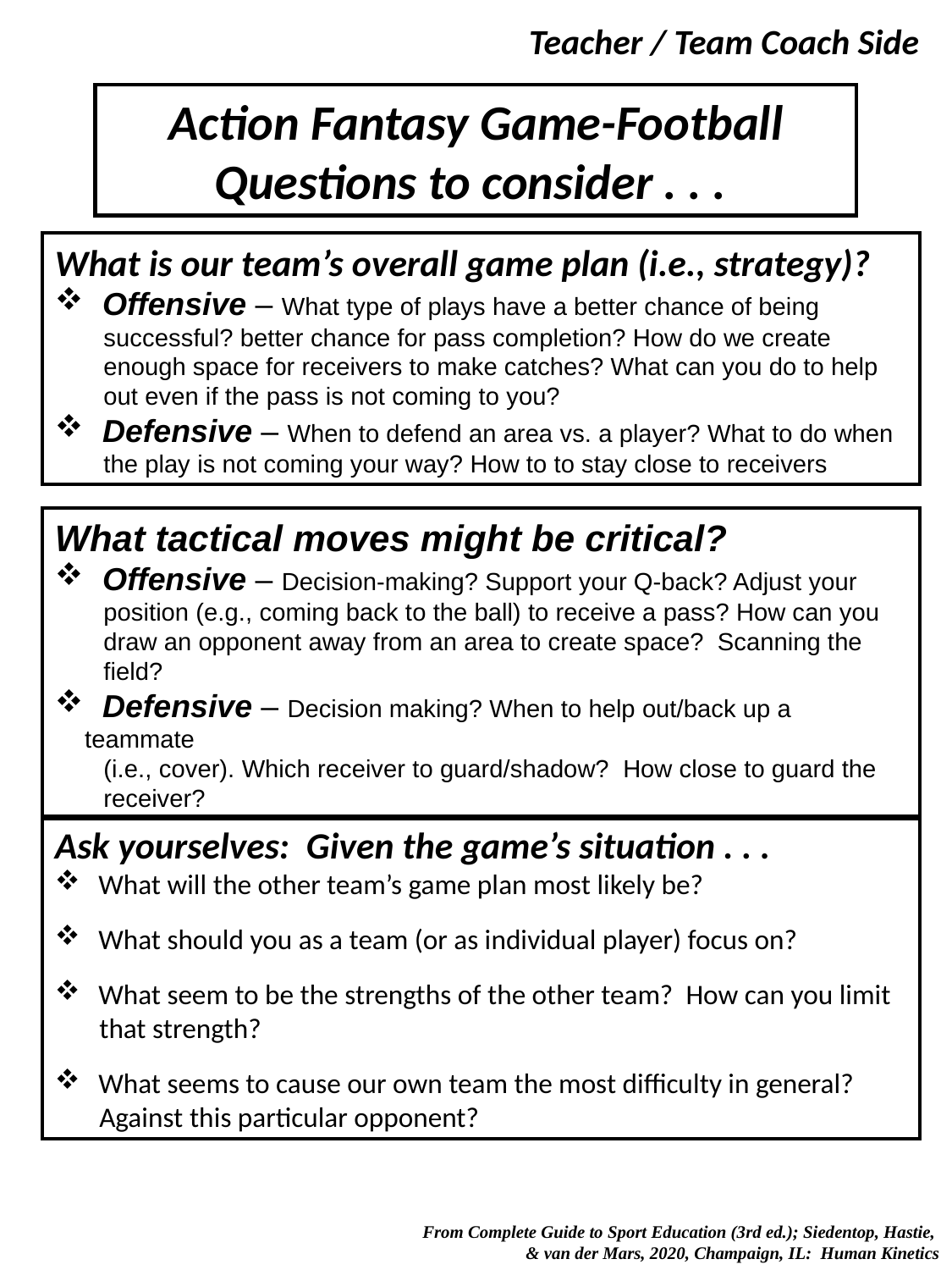

Teacher / Team Coach Side
Action Fantasy Game-Football
Questions to consider . . .
What is our team’s overall game plan (i.e., strategy)?
  Offensive – What type of plays have a better chance of being
       successful? better chance for pass completion? How do we create
       enough space for receivers to make catches? What can you do to help
       out even if the pass is not coming to you?
  Defensive – When to defend an area vs. a player? What to do when
       the play is not coming your way? How to to stay close to receivers
What tactical moves might be critical?
  Offensive – Decision-making? Support your Q-back? Adjust your
       position (e.g., coming back to the ball) to receive a pass? How can you
       draw an opponent away from an area to create space?  Scanning the
       field?
  Defensive – Decision making? When to help out/back up a teammate
       (i.e., cover). Which receiver to guard/shadow?  How close to guard the
       receiver?
Ask yourselves:  Given the game’s situation . . .
  What will the other team’s game plan most likely be?

  What should you as a team (or as individual player) focus on?

  What seem to be the strengths of the other team?  How can you limit
       that strength?

  What seems to cause our own team the most difficulty in general?
       Against this particular opponent?
 From Complete Guide to Sport Education (3rd ed.); Siedentop, Hastie,
& van der Mars, 2020, Champaign, IL:  Human Kinetics